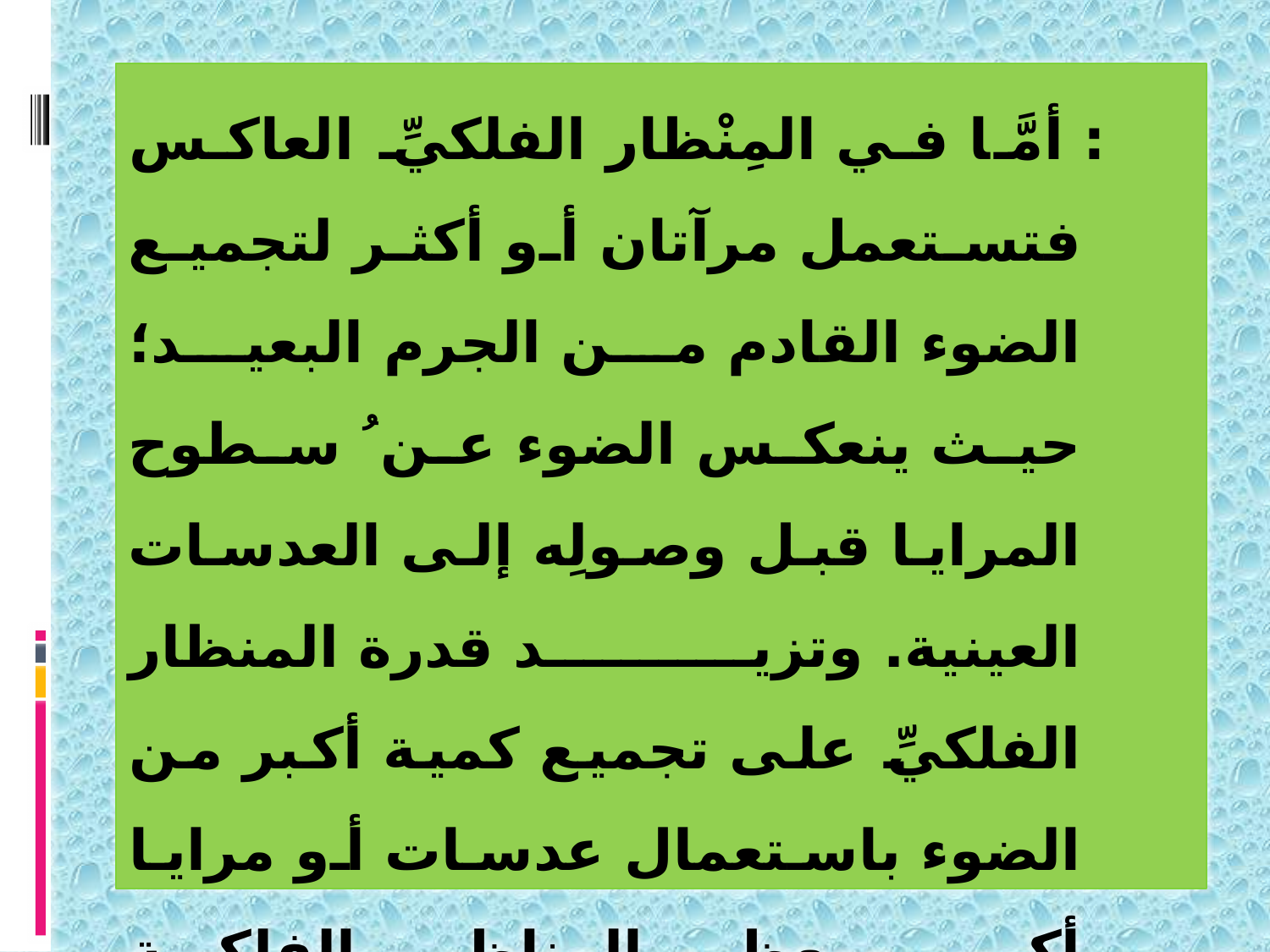

: أمَّا في المِنْظار الفلكيِّ العاكس فتستعمل مرآتان أو أكثر لتجميع الضوء القادم من الجرم البعيد؛ حيث ينعكس الضوء عن ُ سطوح المرايا قبل وصولِه إلى العدسات العينية. وتزيد قدرة المنظار الفلكيِّ على تجميع كمية أكبر من الضوء باستعمال عدسات أو مرايا أكبر. ومعظم المناظير الفلكية الكبيرة مناظير عاكسة؛ لأنَّ بناء مرايا كبيرة أسهل كثيرا من بناء عدسات كبيرة.